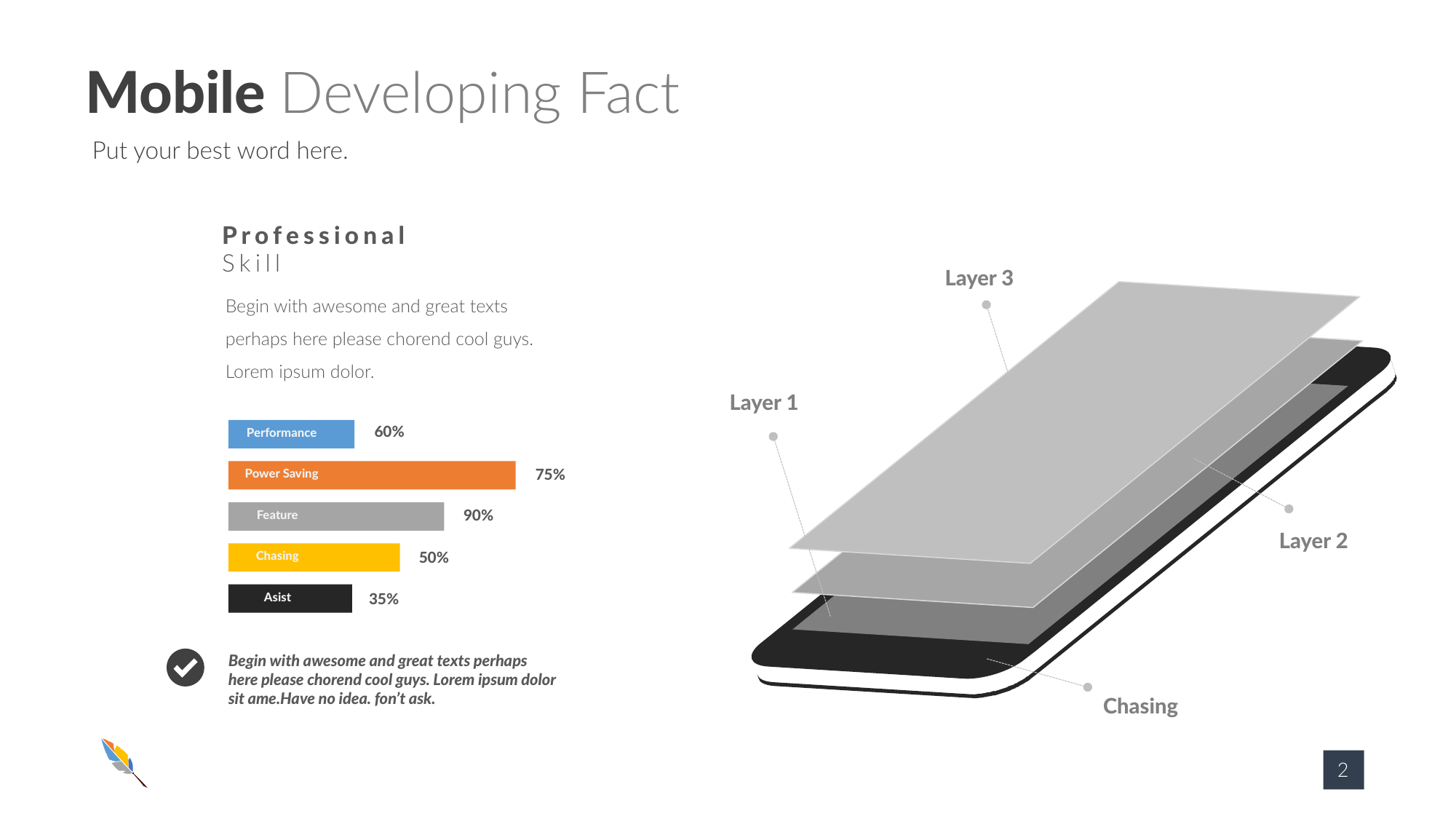

Mobile Developing Fact
Put your best word here.
Professional Skill
Layer 3
Begin with awesome and great texts perhaps here please chorend cool guys. Lorem ipsum dolor.

Layer 1

Performance
60%

Power Saving
75%

Feature
90%
Layer 2

Chasing
50%

Asist
35%
Begin with awesome and great texts perhaps here please chorend cool guys. Lorem ipsum dolor sit ame.Have no idea. fon’t ask.

Chasing

2